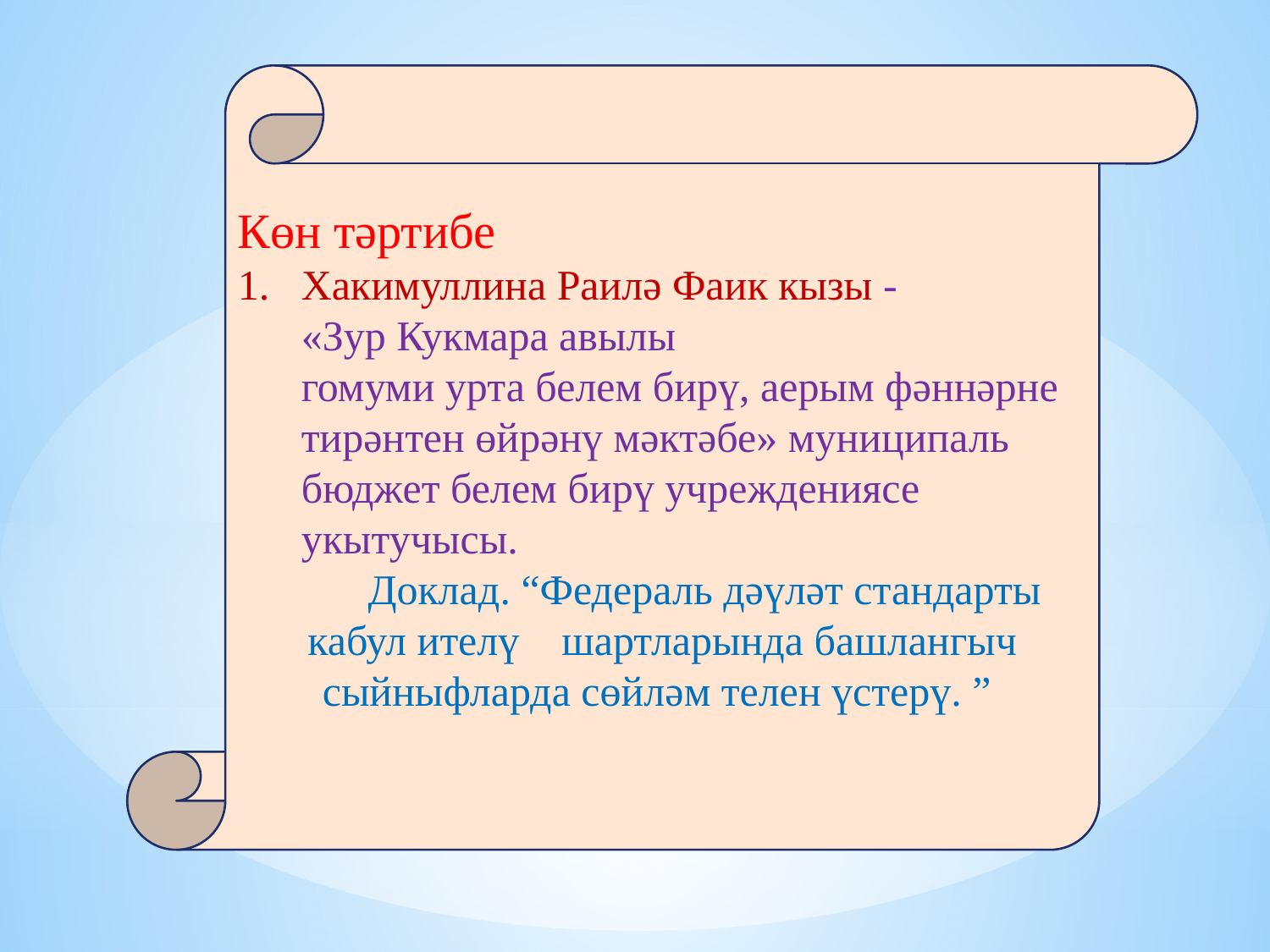

Көн тәртибе
Хакимуллина Раилә Фаик кызы -  «Зур Кукмара авылы гомуми урта белем бирү, аерым фәннәрне тирәнтен өйрәнү мәктәбе» муниципаль бюджет белем бирү учреждениясе укытучысы.
        Доклад. “Федераль дәүләт стандарты кабул ителү    шартларында башлангыч сыйныфларда сөйләм телен үстерү. ”